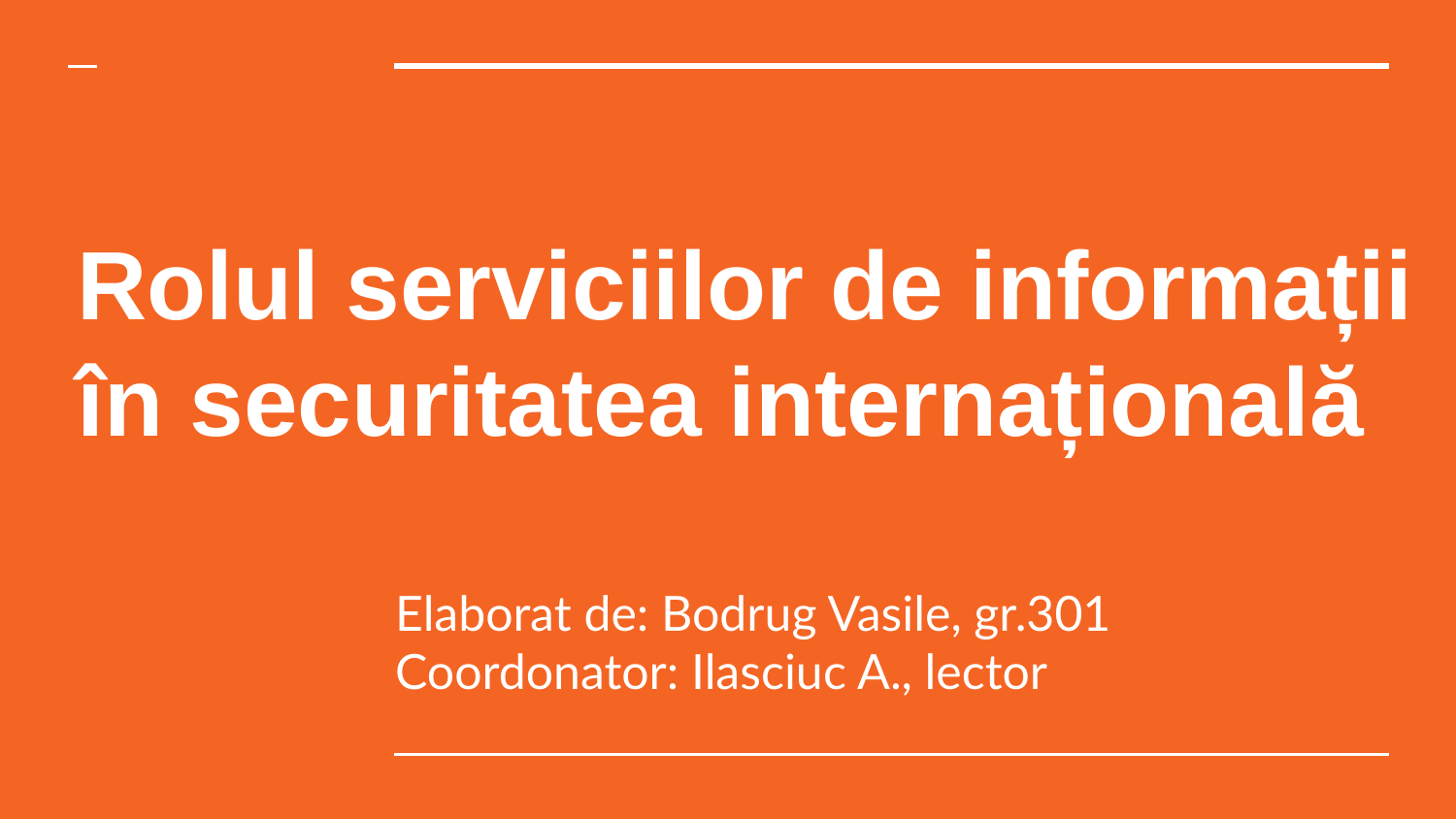

# Rolul serviciilor de informații în securitatea internațională
Elaborat de: Bodrug Vasile, gr.301
Coordonator: Ilasciuc A., lector